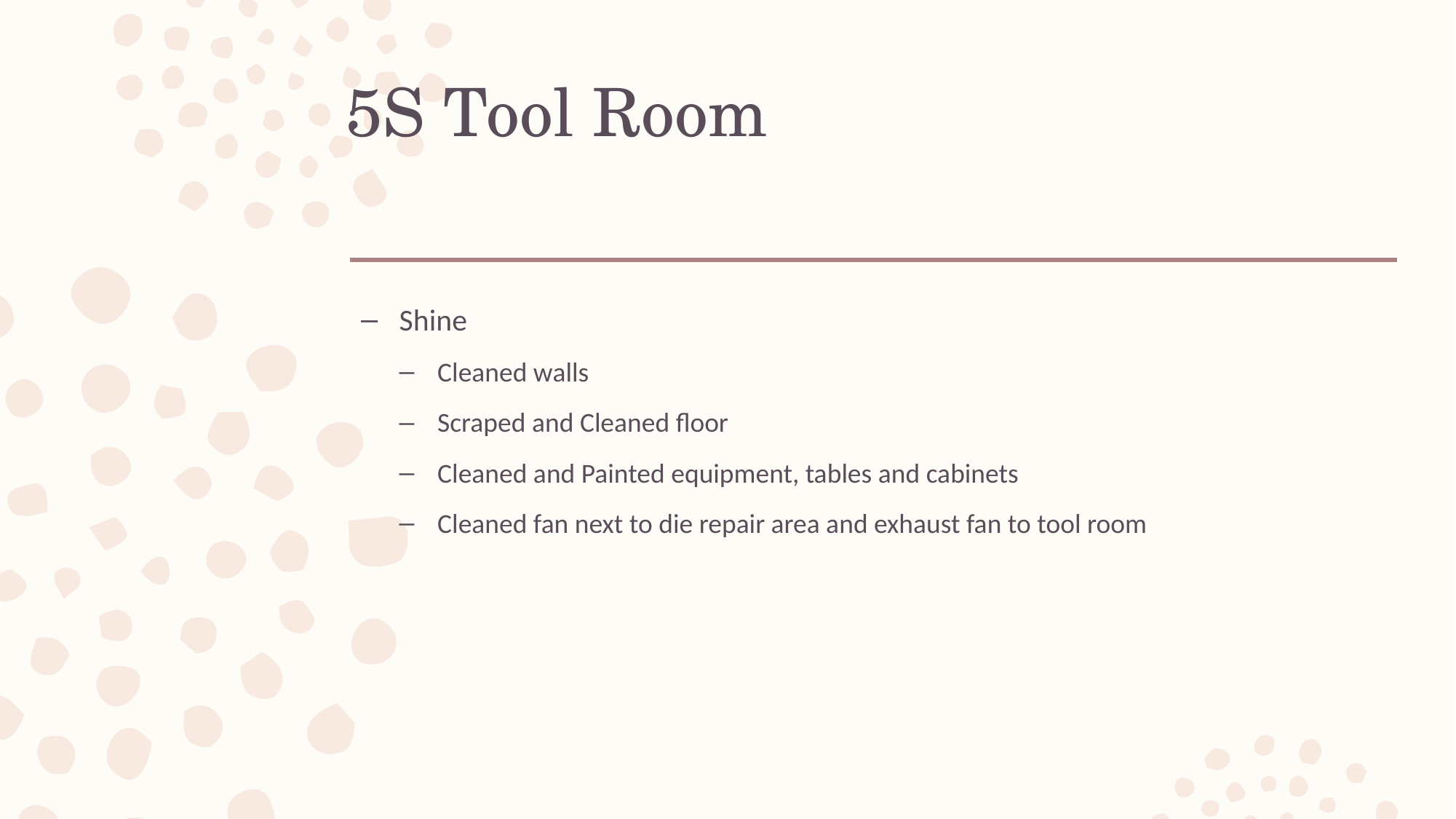

# 5S Tool Room
Shine
Cleaned walls
Scraped and Cleaned floor
Cleaned and Painted equipment, tables and cabinets
Cleaned fan next to die repair area and exhaust fan to tool room